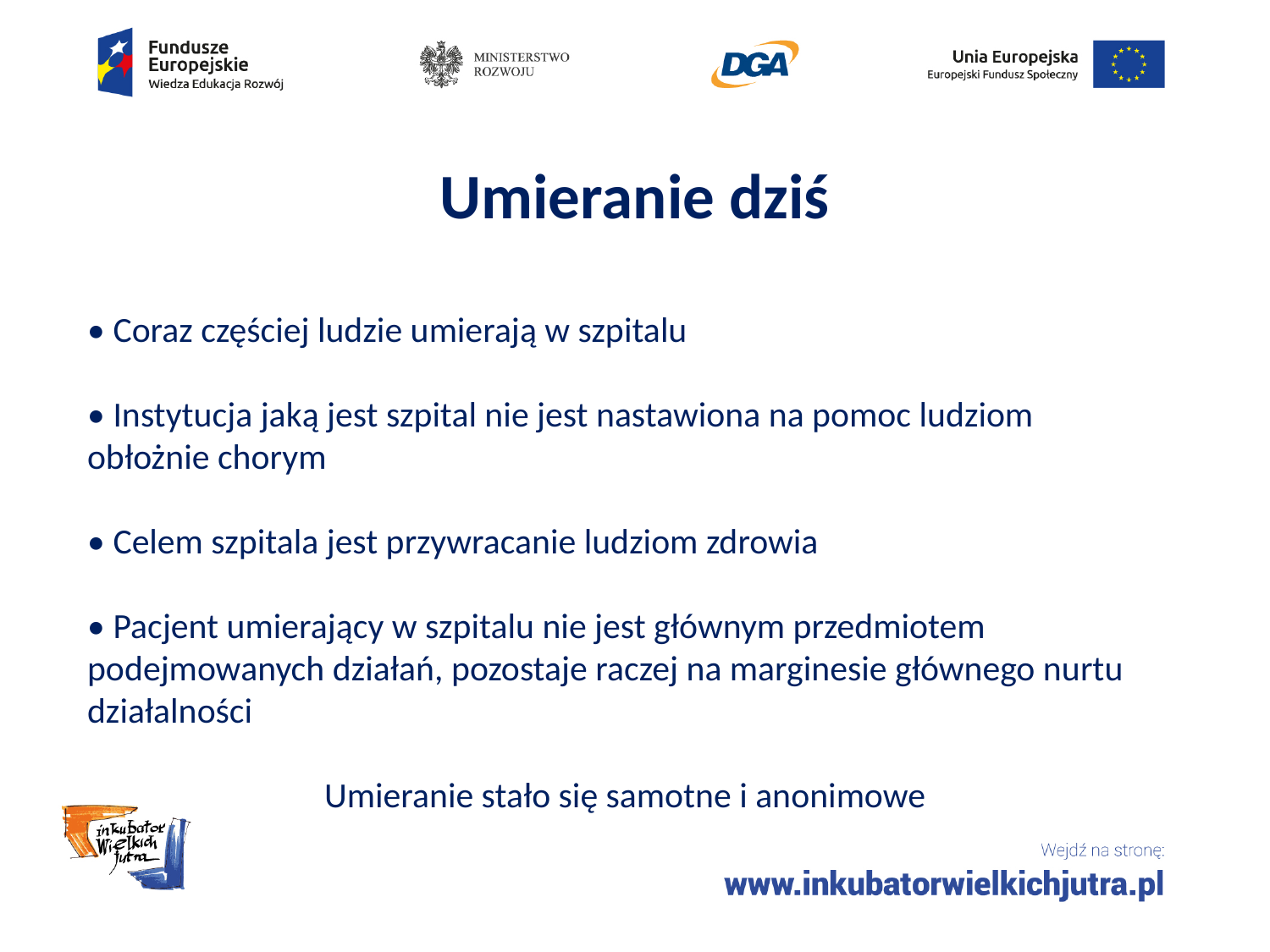

# Umieranie dziś

• Coraz częściej ludzie umierają w szpitalu
• Instytucja jaką jest szpital nie jest nastawiona na pomoc ludziom obłożnie chorym
• Celem szpitala jest przywracanie ludziom zdrowia
• Pacjent umierający w szpitalu nie jest głównym przedmiotem podejmowanych działań, pozostaje raczej na marginesie głównego nurtu działalności

Umieranie stało się samotne i anonimowe